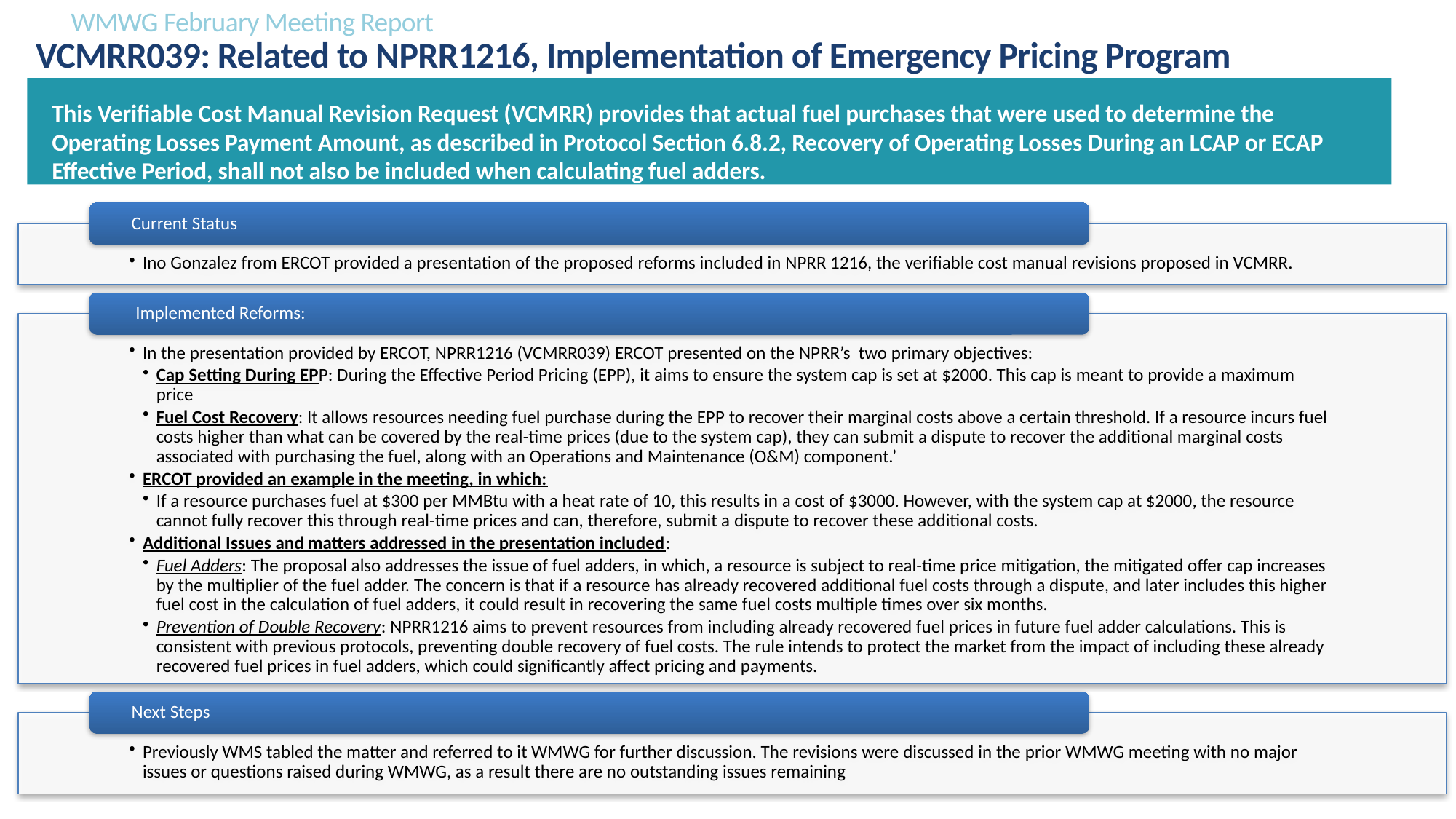

WMWG February Meeting Report
# VCMRR039: Related to NPRR1216, Implementation of Emergency Pricing Program
This Verifiable Cost Manual Revision Request (VCMRR) provides that actual fuel purchases that were used to determine the Operating Losses Payment Amount, as described in Protocol Section 6.8.2, Recovery of Operating Losses During an LCAP or ECAP Effective Period, shall not also be included when calculating fuel adders.
Ino Gonzalez from ERCOT provided a presentation of the proposed reforms included in NPRR 1216, the verifiable cost manual revisions proposed in VCMRR.
Current Status
In the presentation provided by ERCOT, NPRR1216 (VCMRR039) ERCOT presented on the NPRR’s  two primary objectives:
Cap Setting During EPP: During the Effective Period Pricing (EPP), it aims to ensure the system cap is set at $2000. This cap is meant to provide a maximum price
Fuel Cost Recovery: It allows resources needing fuel purchase during the EPP to recover their marginal costs above a certain threshold. If a resource incurs fuel costs higher than what can be covered by the real-time prices (due to the system cap), they can submit a dispute to recover the additional marginal costs associated with purchasing the fuel, along with an Operations and Maintenance (O&M) component.’
ERCOT provided an example in the meeting, in which:
If a resource purchases fuel at $300 per MMBtu with a heat rate of 10, this results in a cost of $3000. However, with the system cap at $2000, the resource cannot fully recover this through real-time prices and can, therefore, submit a dispute to recover these additional costs.
Additional Issues and matters addressed in the presentation included:
Fuel Adders: The proposal also addresses the issue of fuel adders, in which, a resource is subject to real-time price mitigation, the mitigated offer cap increases by the multiplier of the fuel adder. The concern is that if a resource has already recovered additional fuel costs through a dispute, and later includes this higher fuel cost in the calculation of fuel adders, it could result in recovering the same fuel costs multiple times over six months.
Prevention of Double Recovery: NPRR1216 aims to prevent resources from including already recovered fuel prices in future fuel adder calculations. This is consistent with previous protocols, preventing double recovery of fuel costs. The rule intends to protect the market from the impact of including these already recovered fuel prices in fuel adders, which could significantly affect pricing and payments.
 Implemented Reforms:
Previously WMS tabled the matter and referred to it WMWG for further discussion. The revisions were discussed in the prior WMWG meeting with no major issues or questions raised during WMWG, as a result there are no outstanding issues remaining
Next Steps